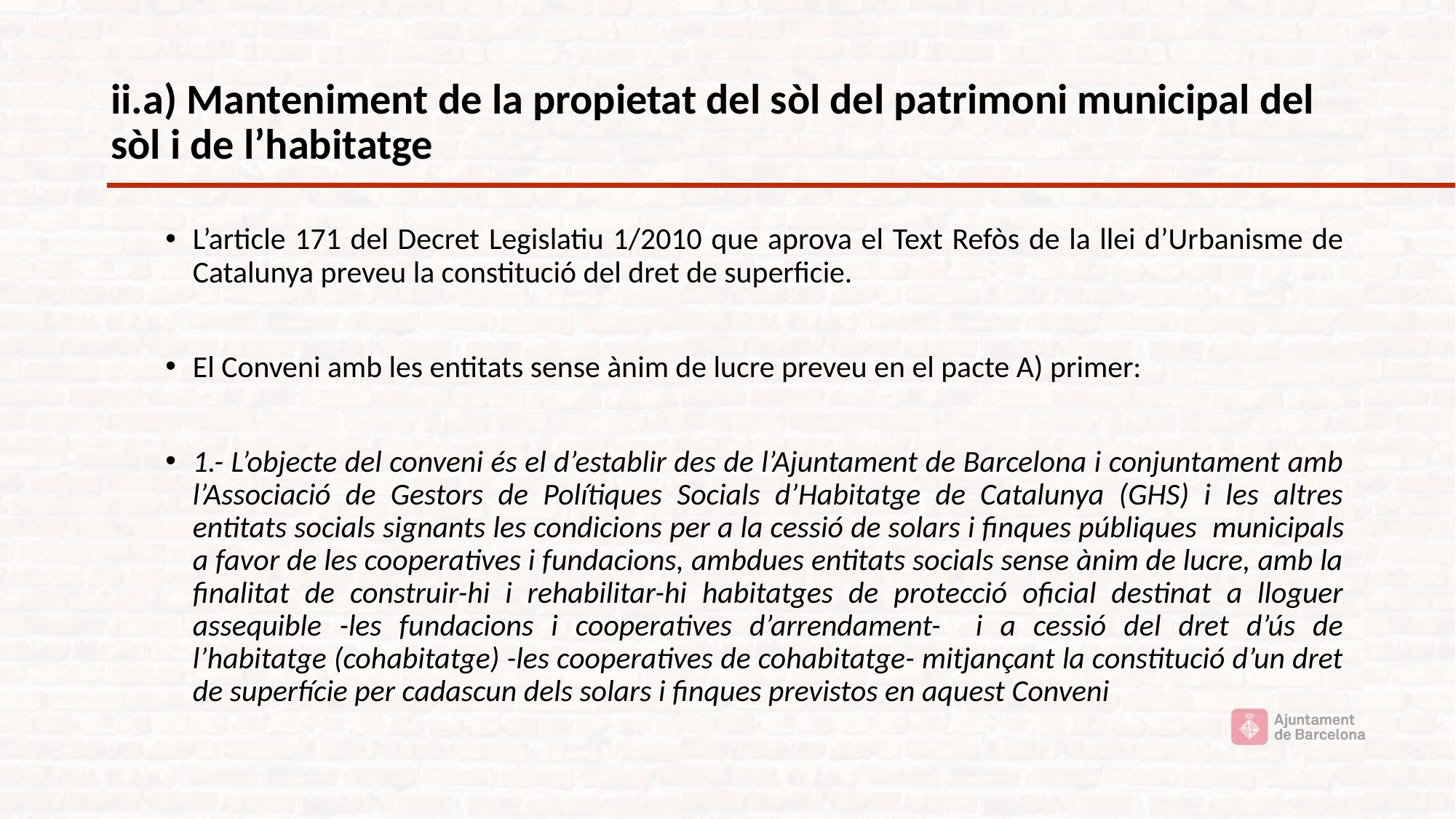

# ii.a) Manteniment de la propietat del sòl del patrimoni municipal del sòl i de l’habitatge
L’article 171 del Decret Legislatiu 1/2010 que aprova el Text Refòs de la llei d’Urbanisme de Catalunya preveu la constitució del dret de superficie.

El Conveni amb les entitats sense ànim de lucre preveu en el pacte A) primer:

1.- L’objecte del conveni és el d’establir des de l’Ajuntament de Barcelona i conjuntament amb l’Associació de Gestors de Polítiques Socials d’Habitatge de Catalunya (GHS) i les altres entitats socials signants les condicions per a la cessió de solars i finques públiques  municipals a favor de les cooperatives i fundacions, ambdues entitats socials sense ànim de lucre, amb la finalitat de construir-hi i rehabilitar-hi habitatges de protecció oficial destinat a lloguer assequible -les fundacions i cooperatives d’arrendament-  i a cessió del dret d’ús de l’habitatge (cohabitatge) -les cooperatives de cohabitatge- mitjançant la constitució d’un dret de superfície per cadascun dels solars i finques previstos en aquest Conveni